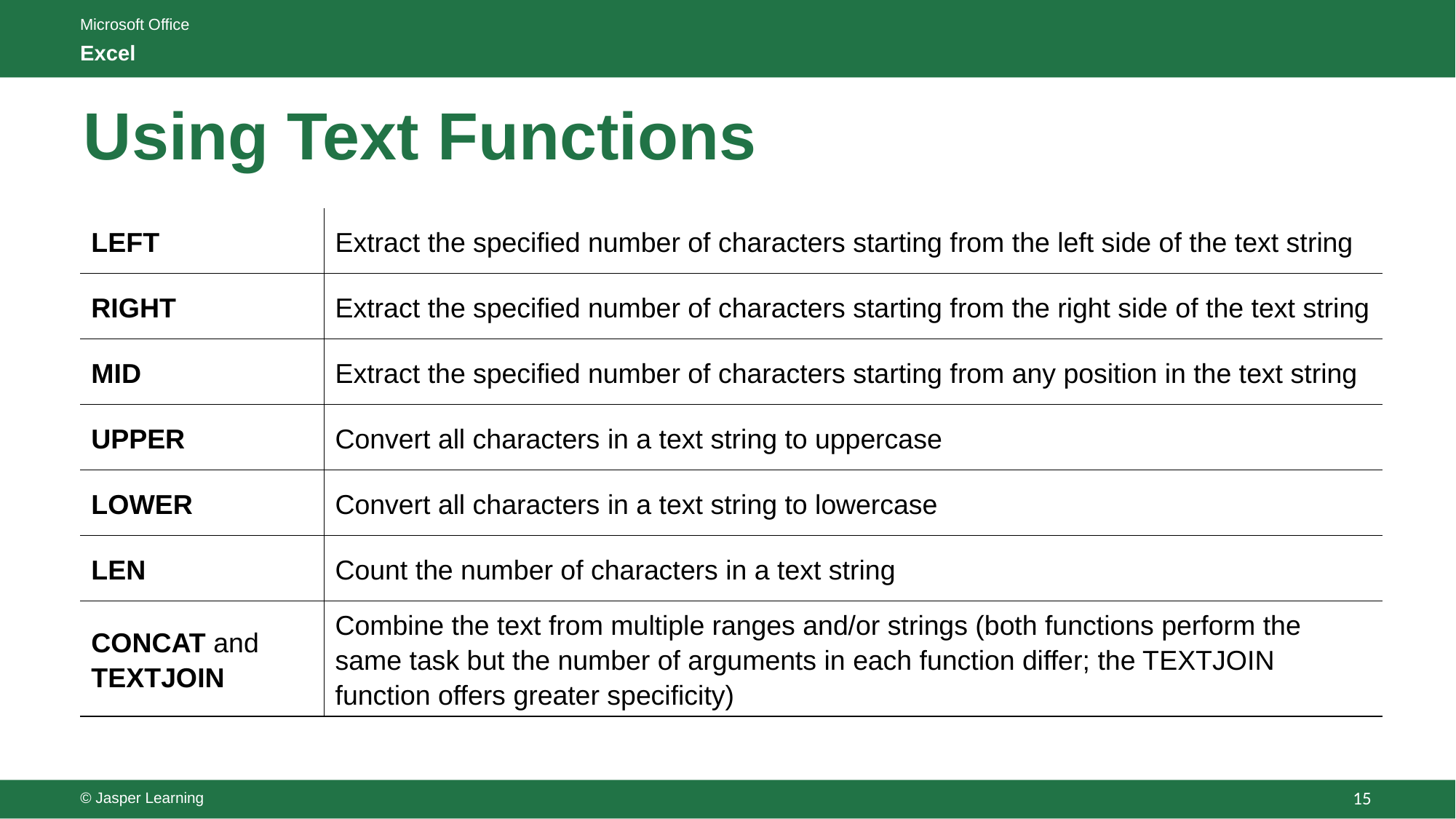

# Using Text Functions
| LEFT​ | Extract the specified number of characters starting from the left side of the text string​ |
| --- | --- |
| RIGHT​ | Extract the specified number of characters starting from the right side of the text string |
| MID​ | Extract the specified number of characters starting from any position in the text string​ |
| UPPER​ | Convert all characters in a text string to uppercase |
| LOWER​ | Convert all characters in a text string to lowercase |
| LEN​ | Count the number of characters in a text string |
| CONCAT​ and TEXTJOIN | Combine the text from multiple ranges and/or strings (both functions perform the same task but the number of arguments in each function differ; the TEXTJOIN function offers greater specificity) |
© Jasper Learning
15